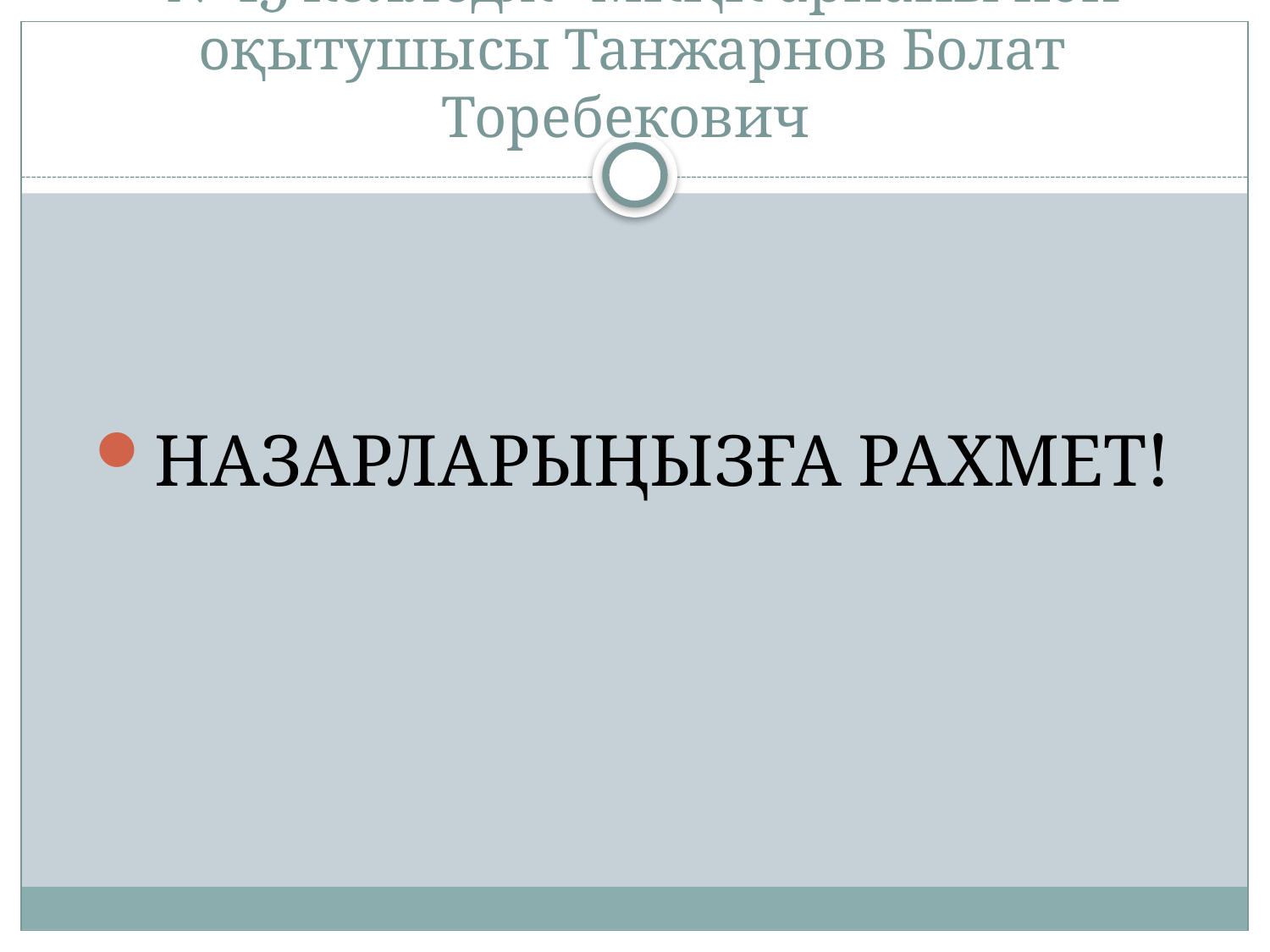

# “№15 колледж” МКҚК арнайы пән оқытушысы Танжарнов Болат Торебекович

НАЗАРЛАРЫҢЫЗҒА РАХМЕТ!